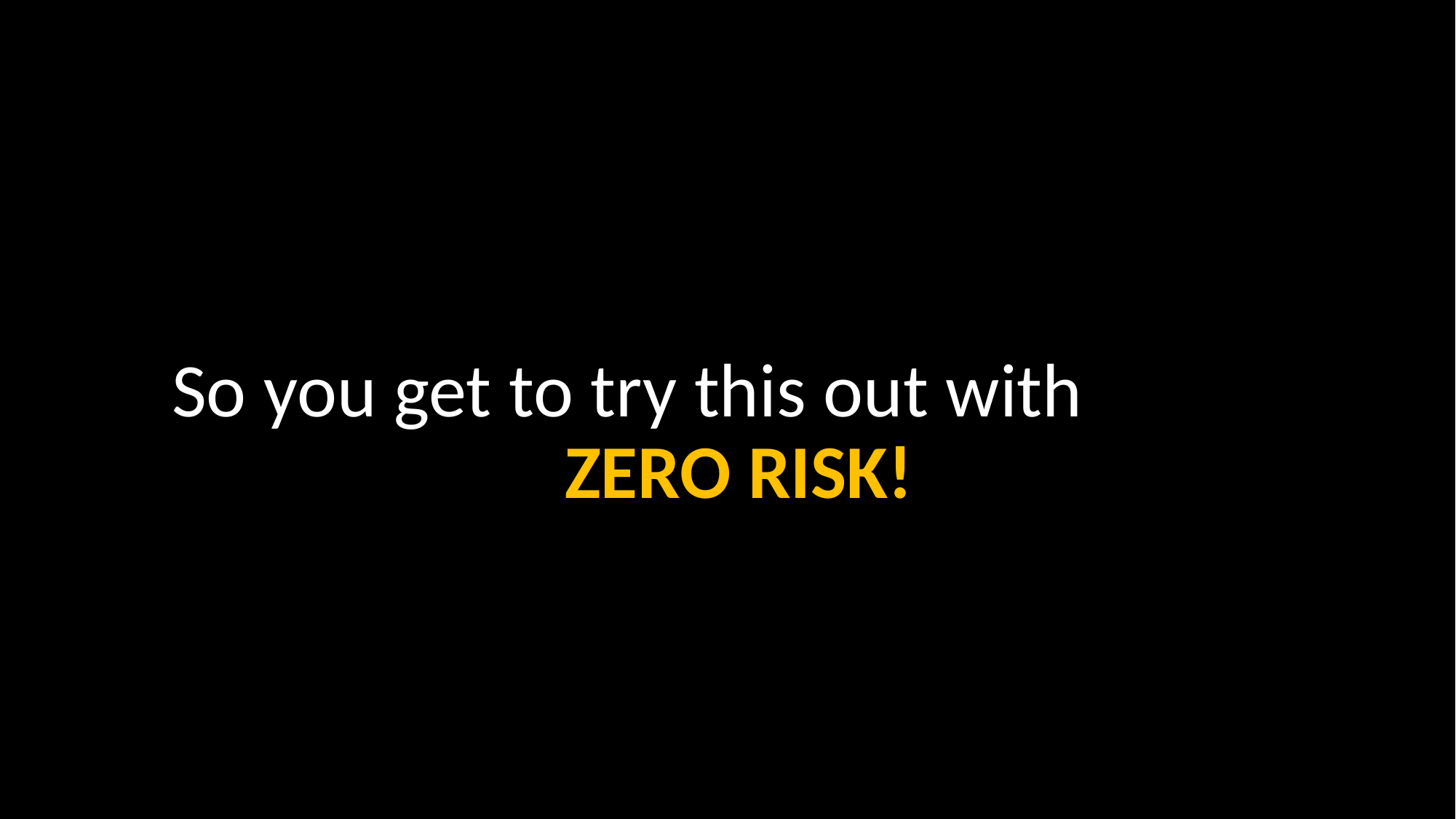

So you get to try this out with              ZERO RISK!